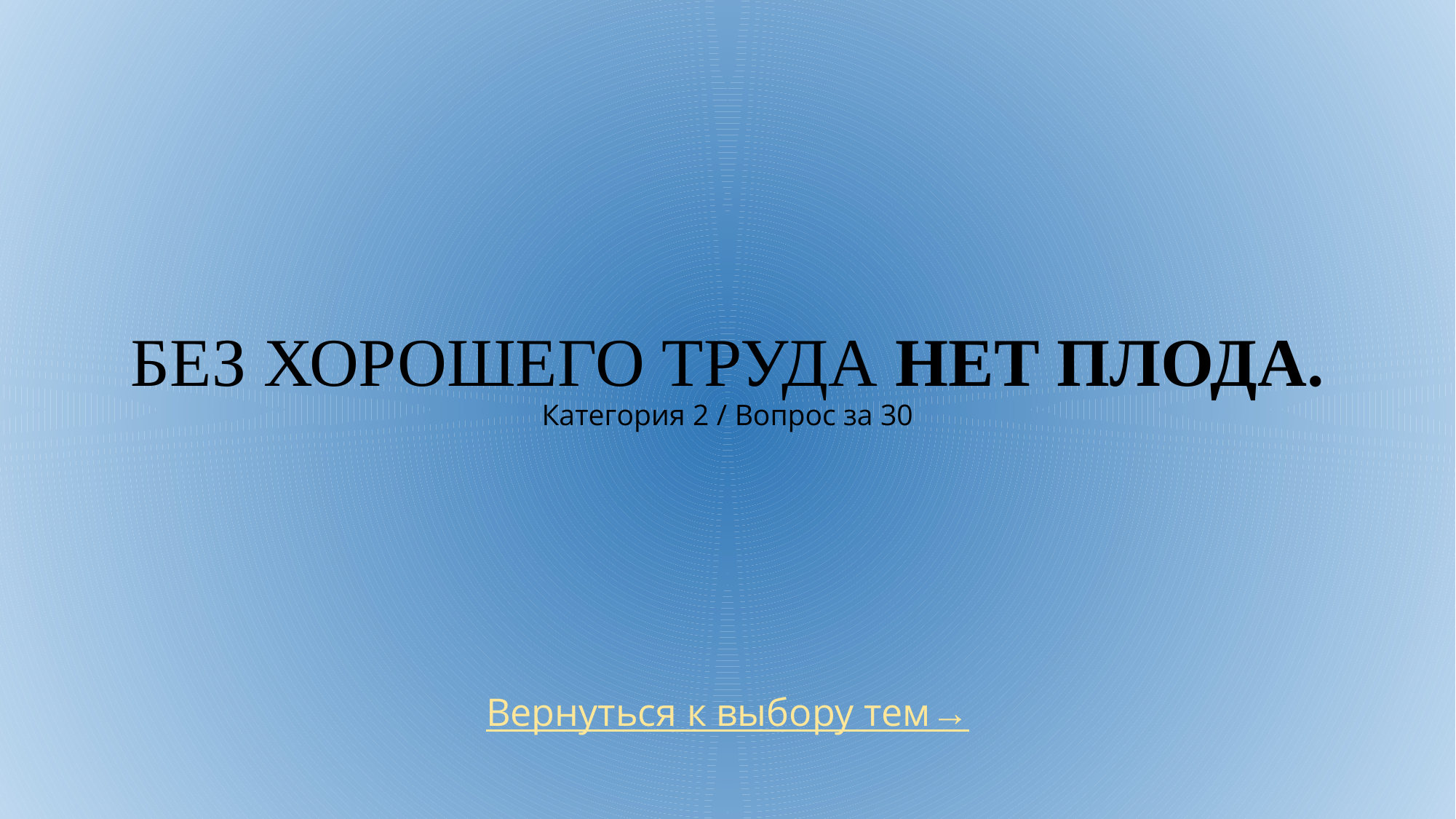

# Без хорошего труда нет плода. Категория 2 / Вопрос за 30
Вернуться к выбору тем→